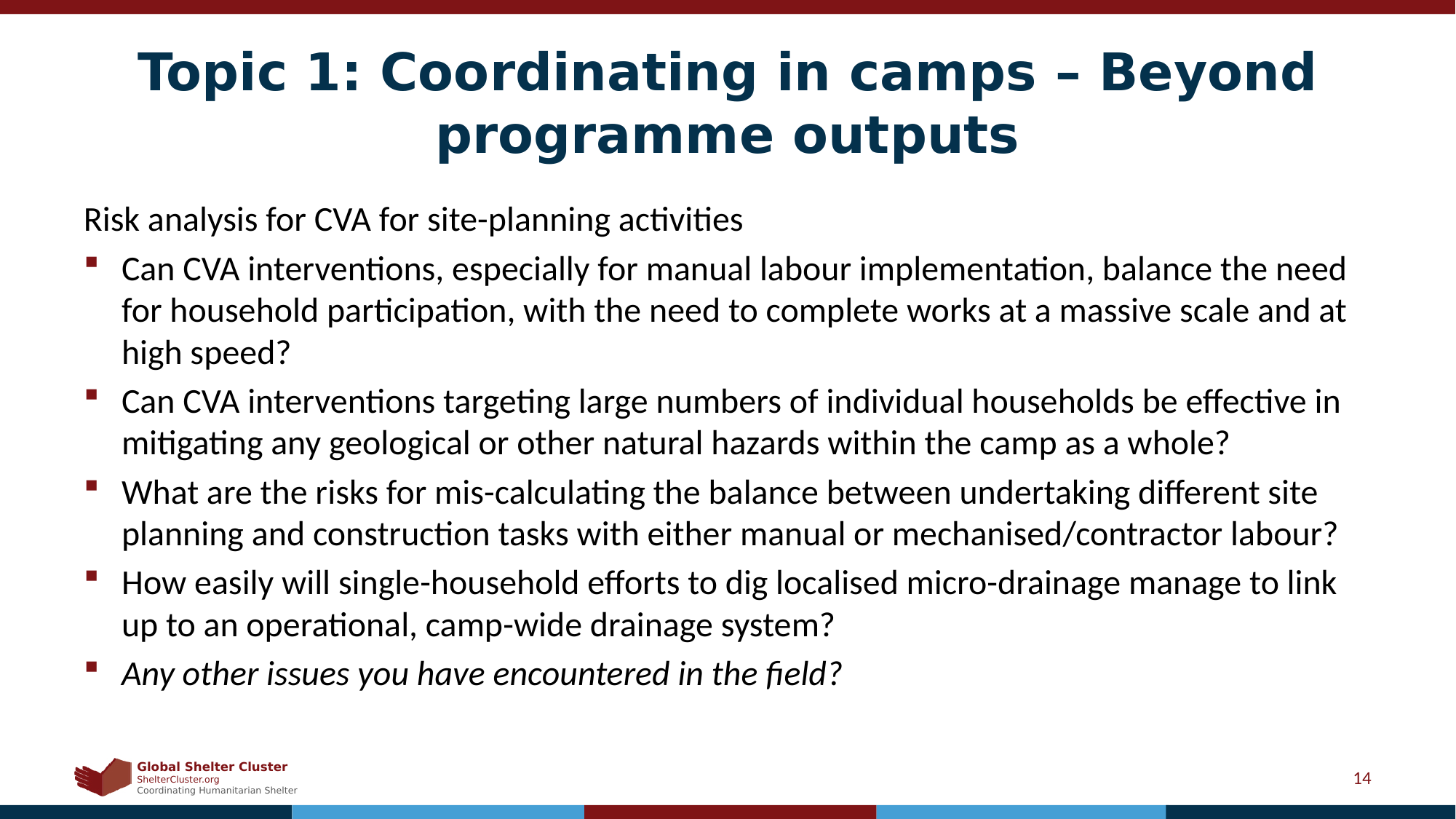

# Topic 1: Coordinating in camps – Beyond programme outputs
Risk analysis for CVA for site-planning activities
Can CVA interventions, especially for manual labour implementation, balance the need for household participation, with the need to complete works at a massive scale and at high speed?
Can CVA interventions targeting large numbers of individual households be effective in mitigating any geological or other natural hazards within the camp as a whole?
What are the risks for mis-calculating the balance between undertaking different site planning and construction tasks with either manual or mechanised/contractor labour?
How easily will single-household efforts to dig localised micro-drainage manage to link up to an operational, camp-wide drainage system?
Any other issues you have encountered in the field?

14